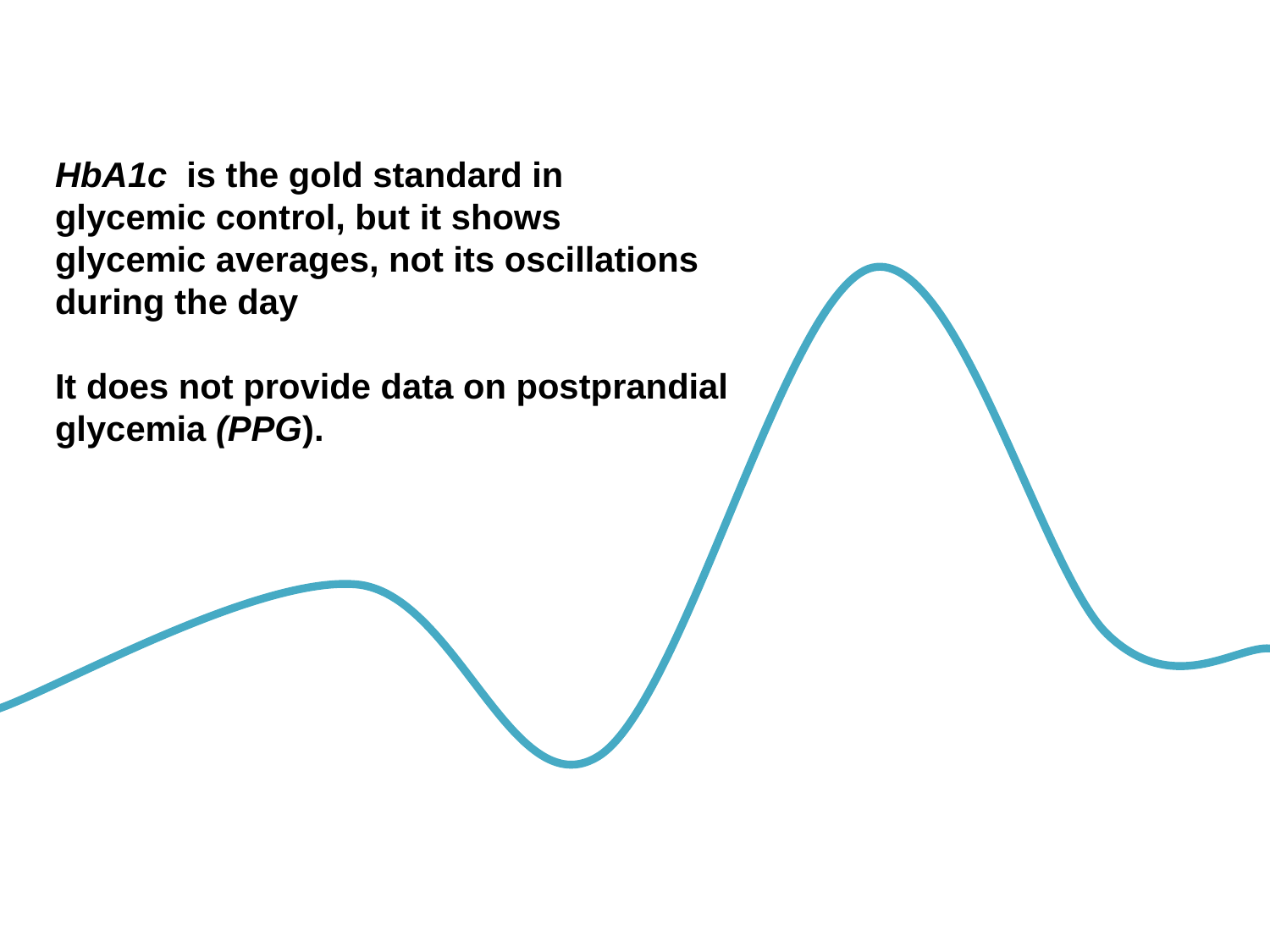

# HbA1c  is the gold standard in glycemic control, but it shows glycemic averages, not its oscillations during the day It does not provide data on postprandial glycemia (PPG).